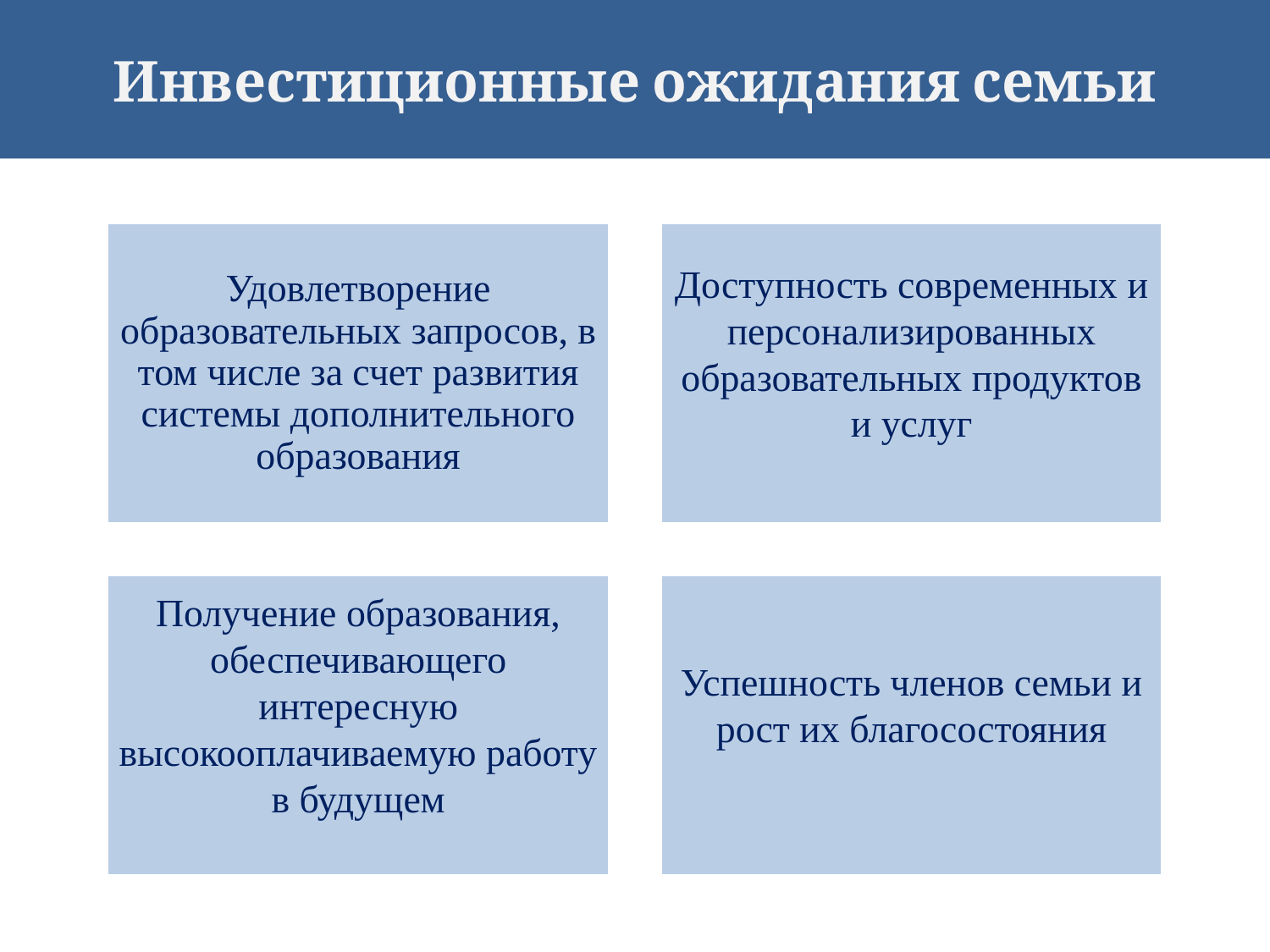

# Инвестиционные ожидания семьи
Удовлетворение образовательных запросов, в том числе за счет развития системы дополнительного образования
Доступность современных и персонализированных образовательных продуктов и услуг

Получение образования, обеспечивающего интересную высокооплачиваемую работу в будущем

Успешность членов семьи и рост их благосостояния